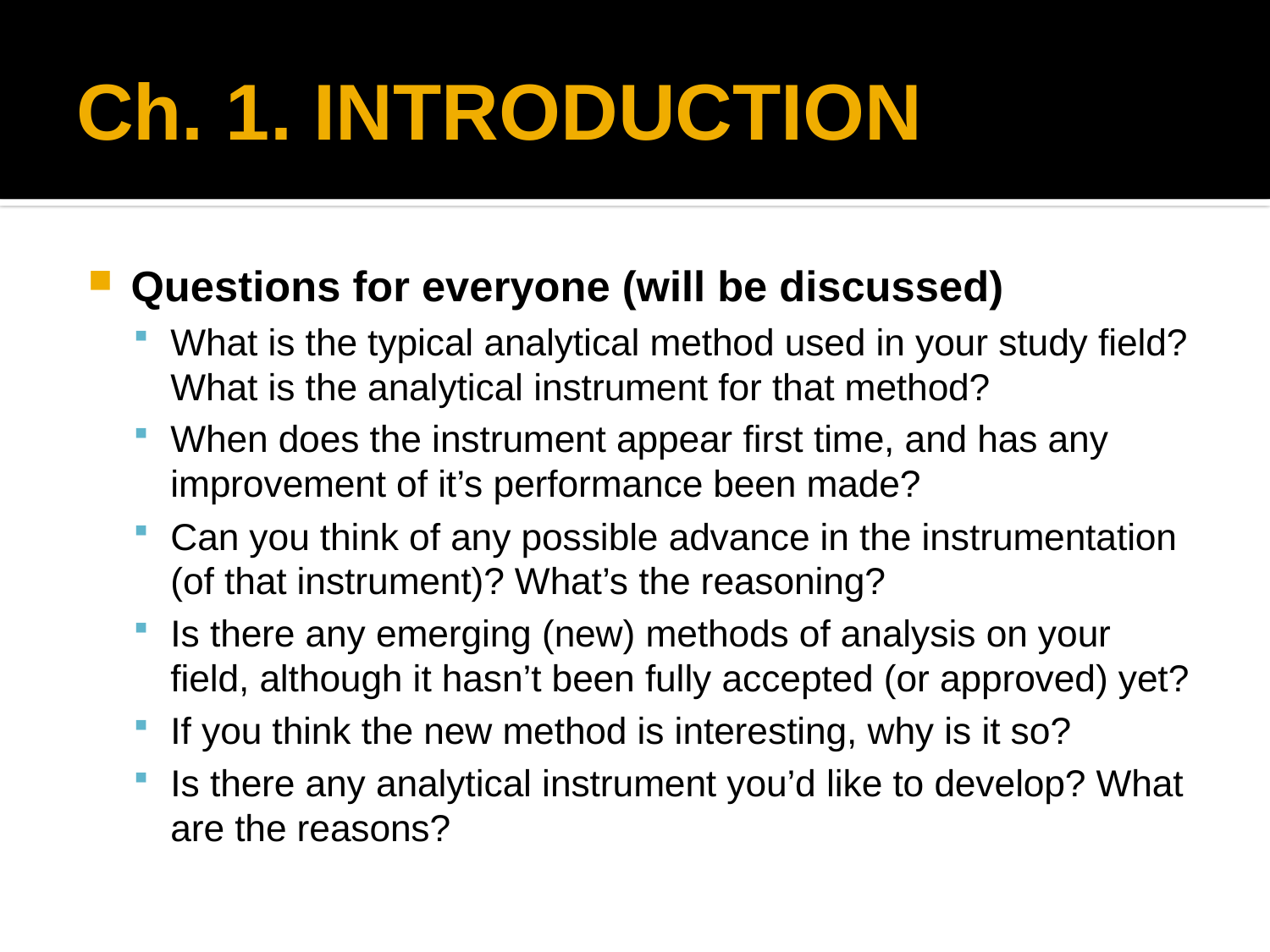

# Ch. 1. INTRODUCTION
Questions for everyone (will be discussed)
What is the typical analytical method used in your study field? What is the analytical instrument for that method?
When does the instrument appear first time, and has any improvement of it’s performance been made?
Can you think of any possible advance in the instrumentation (of that instrument)? What’s the reasoning?
Is there any emerging (new) methods of analysis on your field, although it hasn’t been fully accepted (or approved) yet?
If you think the new method is interesting, why is it so?
Is there any analytical instrument you’d like to develop? What are the reasons?